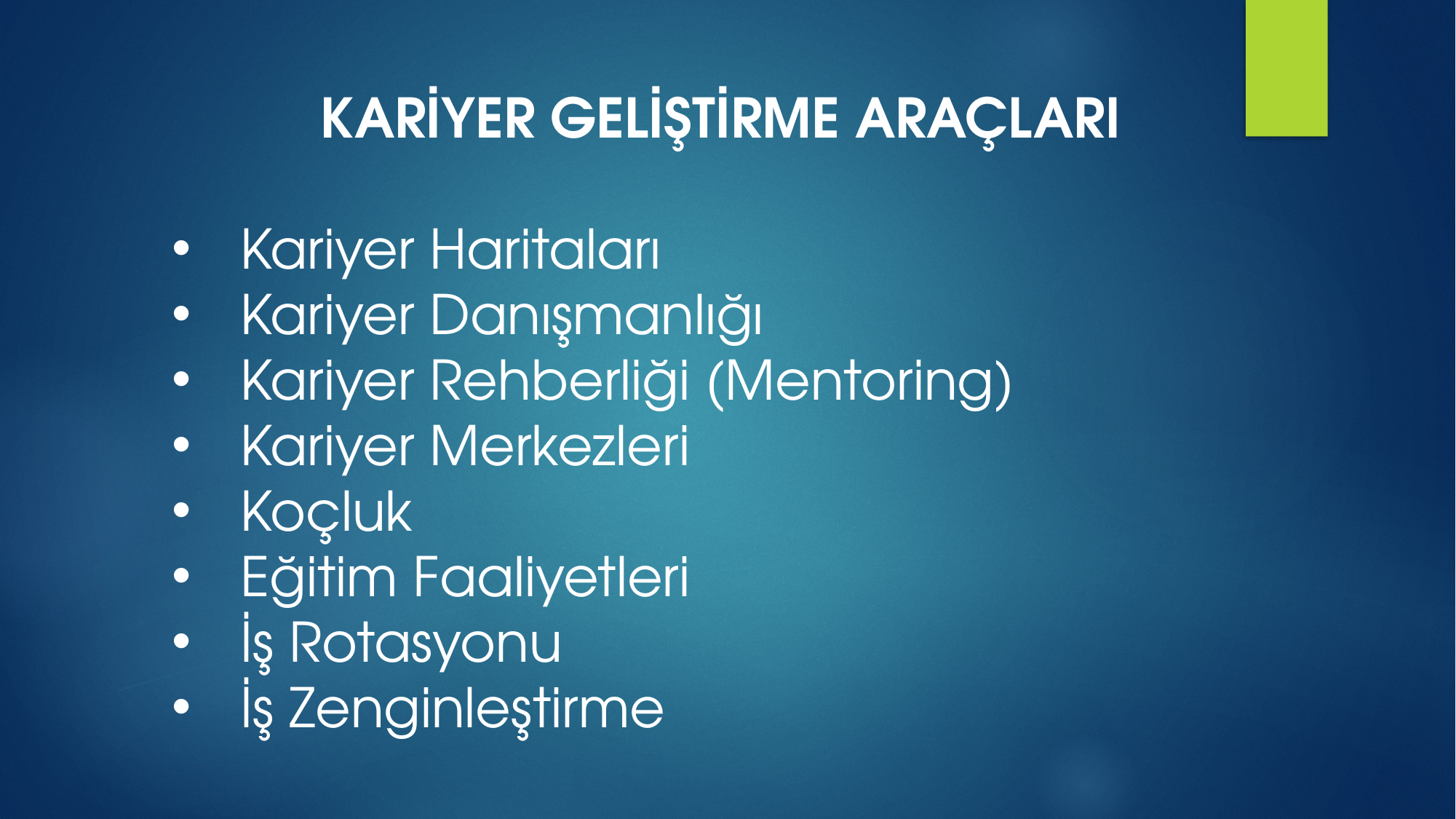

KARİYER GELİŞTİRME ARAÇLARI

Kariyer Haritaları
Kariyer Danışmanlığı
Kariyer Rehberliği (Mentoring)
Kariyer Merkezleri
Koçluk
Eğitim Faaliyetleri
İş Rotasyonu
İş Zenginleştirme